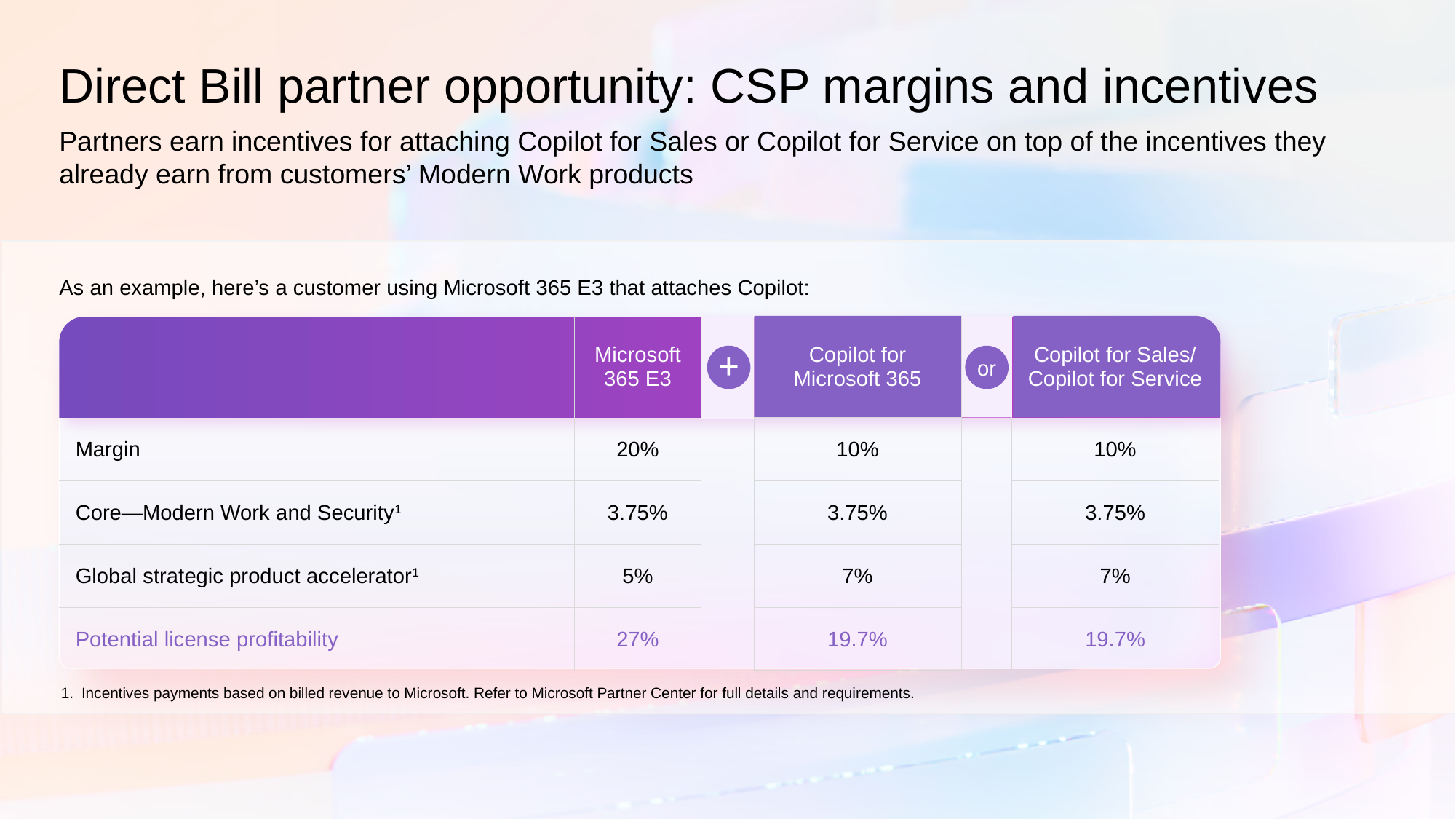

# Direct Bill partner opportunity: CSP margins and incentives
Partners earn incentives for attaching Copilot for Sales or Copilot for Service on top of the incentives they already earn from customers’ Modern Work products

As an example, here’s a customer using Microsoft 365 E3 that attaches Copilot:
|  | Microsoft 365 E3 |
| --- | --- |
| Margin | 20% |
| Core—Modern Work and Security1 | 3.75% |
| Global strategic product accelerator1 | 5% |
| Potential license profitability | 27% |

| Copilot for Microsoft 365 |
| --- |
| 10%​ |
| 3.75%​ |
| 7%​ |
| 19.7%​ |

| Copilot for Sales/ Copilot for Service |
| --- |
| 10% |
| 3.75% |
| 7% |
| 19.7% |

+
or
Incentives payments based on billed revenue to Microsoft. Refer to Microsoft Partner Center for full details and requirements.